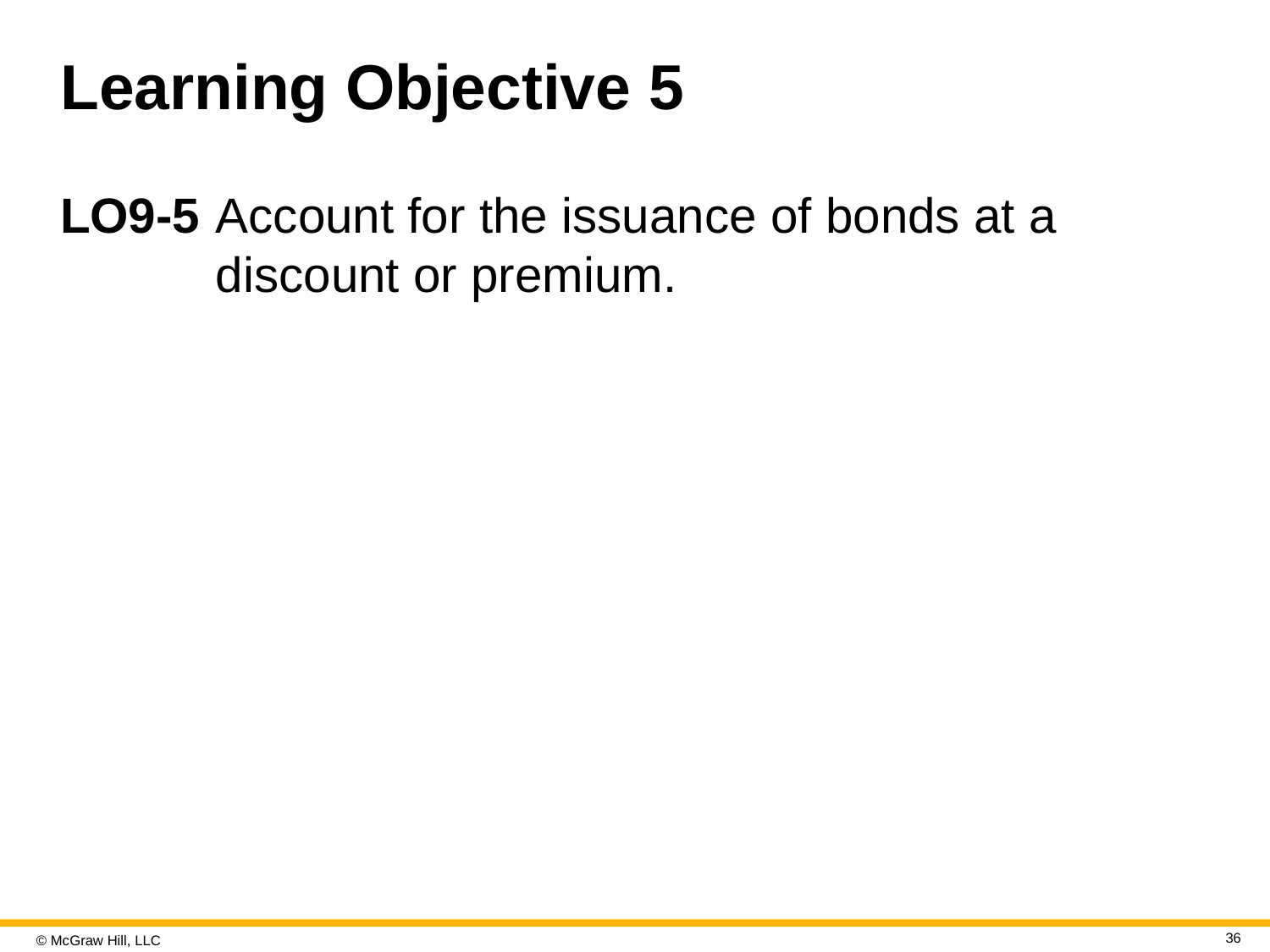

# Learning Objective 5
LO9-5	Account for the issuance of bonds at a discount or premium.
36